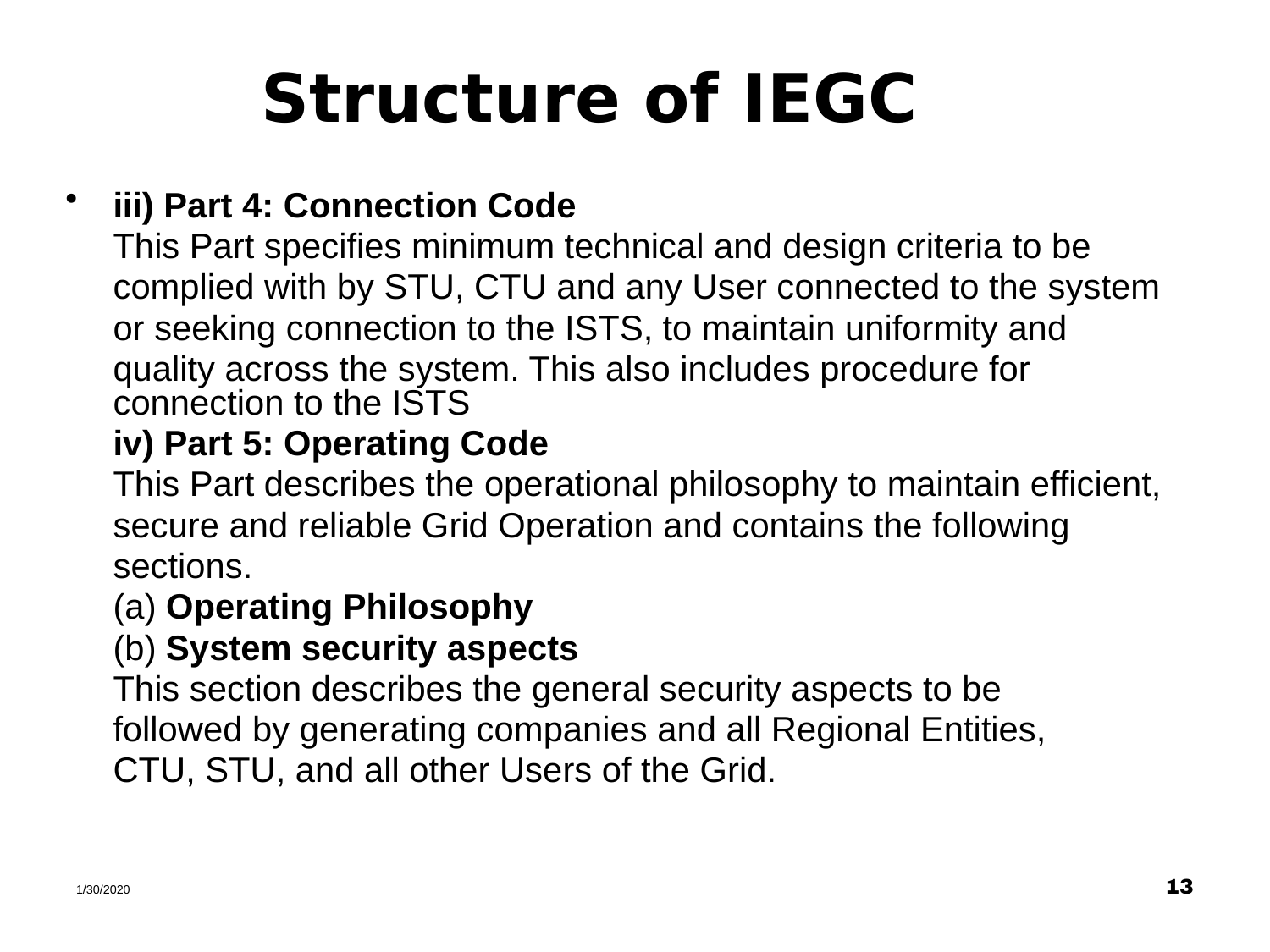

# Structure of IEGC

iii) Part 4: Connection Code
	This Part specifies minimum technical and design criteria to be
	complied with by STU, CTU and any User connected to the system
	or seeking connection to the ISTS, to maintain uniformity and
	quality across the system. This also includes procedure for connection to the ISTS
	iv) Part 5: Operating Code
	This Part describes the operational philosophy to maintain efficient,
	secure and reliable Grid Operation and contains the following
	sections.
	(a) Operating Philosophy
	(b) System security aspects
	This section describes the general security aspects to be
	followed by generating companies and all Regional Entities,
	CTU, STU, and all other Users of the Grid.
1/30/2020
13